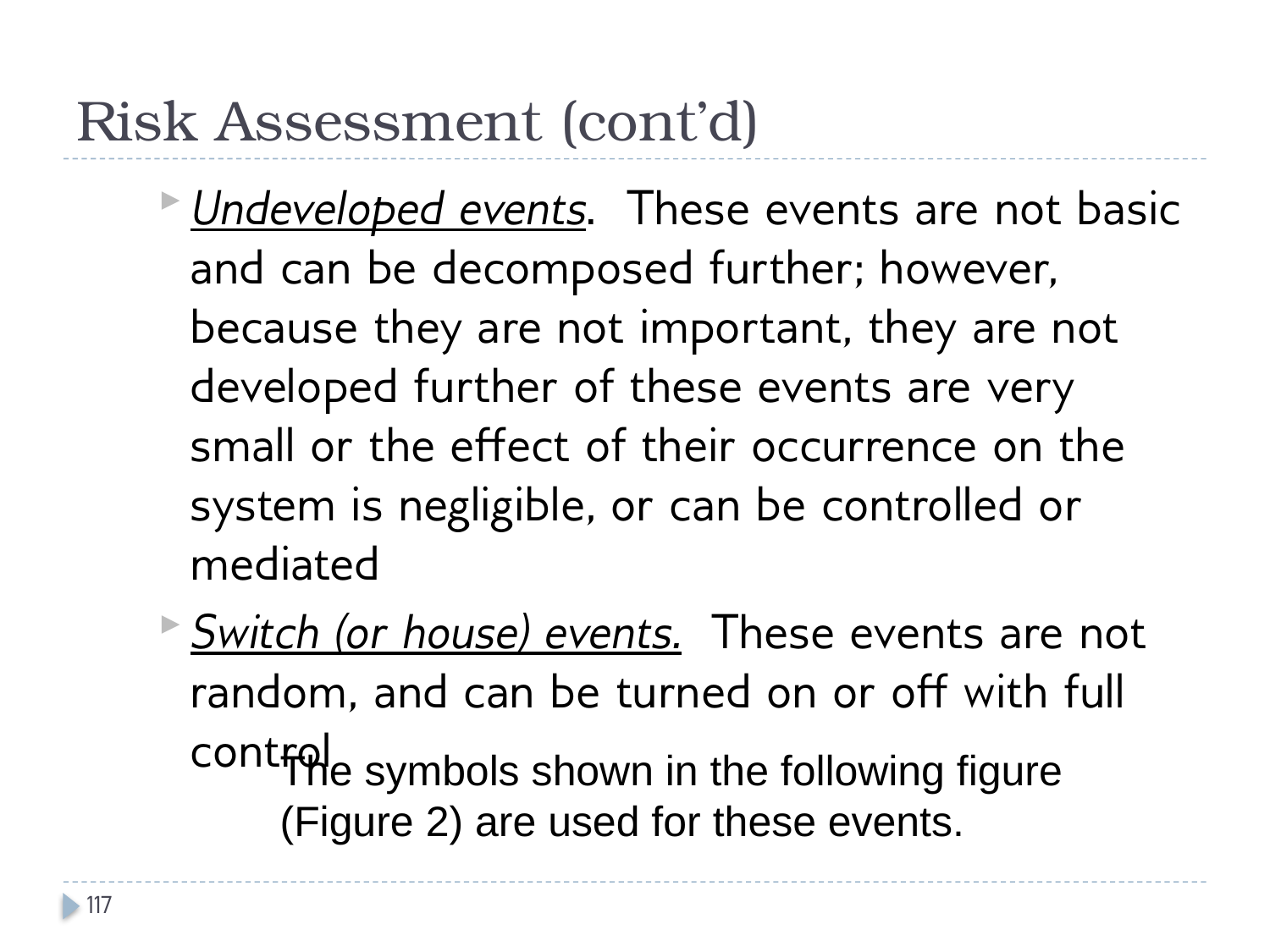

# Risk Assessment (cont’d)
Undeveloped events.  These events are not basic and can be decomposed further; however, because they are not important, they are not developed further of these events are very small or the effect of their occurrence on the system is negligible, or can be controlled or mediated
Switch (or house) events.  These events are not random, and can be turned on or off with full control

The symbols shown in the following figure
(Figure 2) are used for these events.
117